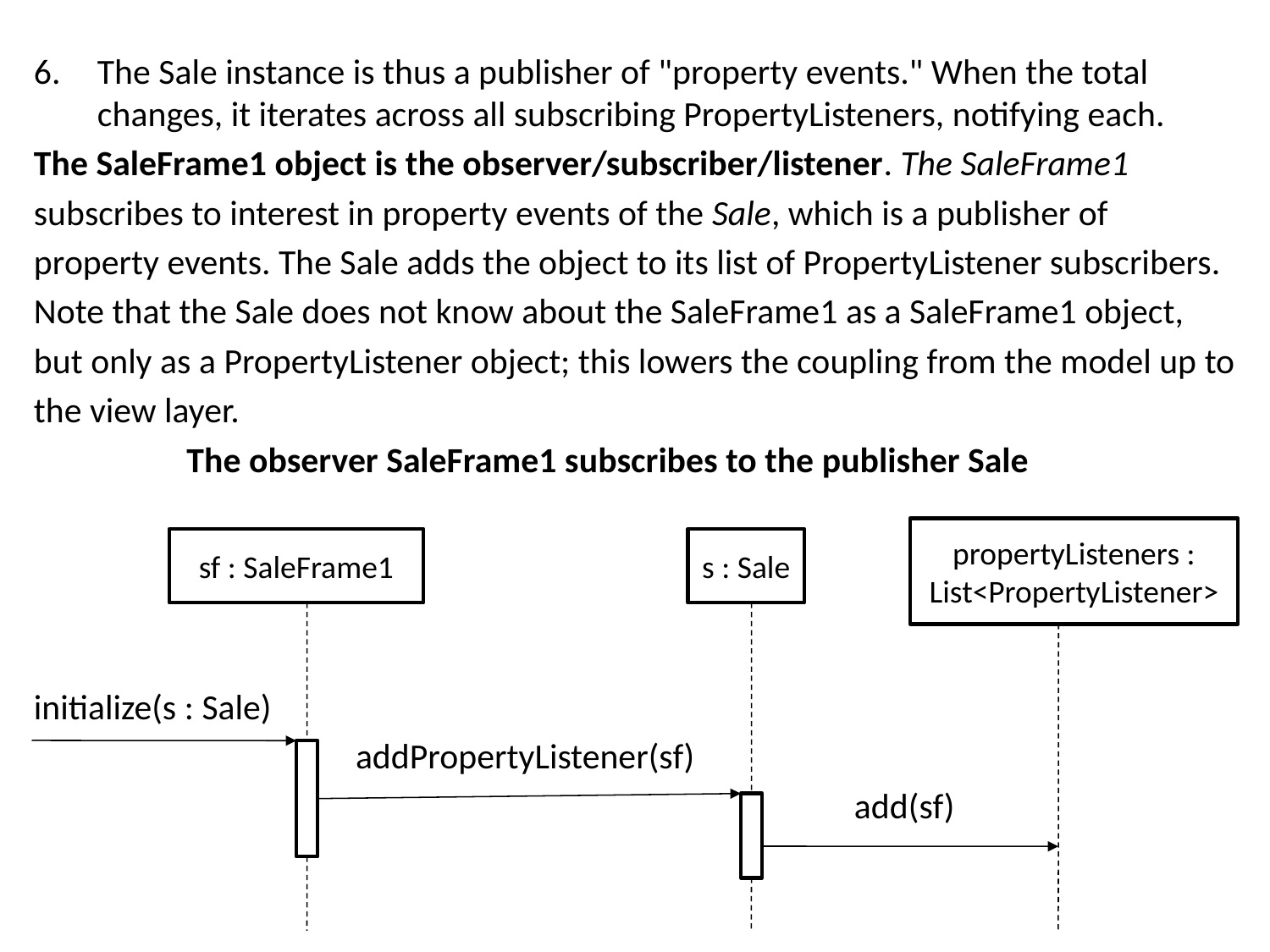

The Sale instance is thus a publisher of "property events." When the total changes, it iterates across all subscribing PropertyListeners, notifying each.
The SaleFrame1 object is the observer/subscriber/listener. The SaleFrame1
subscribes to interest in property events of the Sale, which is a publisher of
property events. The Sale adds the object to its list of PropertyListener subscribers.
Note that the Sale does not know about the SaleFrame1 as a SaleFrame1 object,
but only as a PropertyListener object; this lowers the coupling from the model up to
the view layer.
                   The observer SaleFrame1 subscribes to the publisher Sale

initialize(s : Sale)
                                        addPropertyListener(sf)
                                                                                                      add(sf)

propertyListeners :
List<PropertyListener>
sf : SaleFrame1
s : Sale